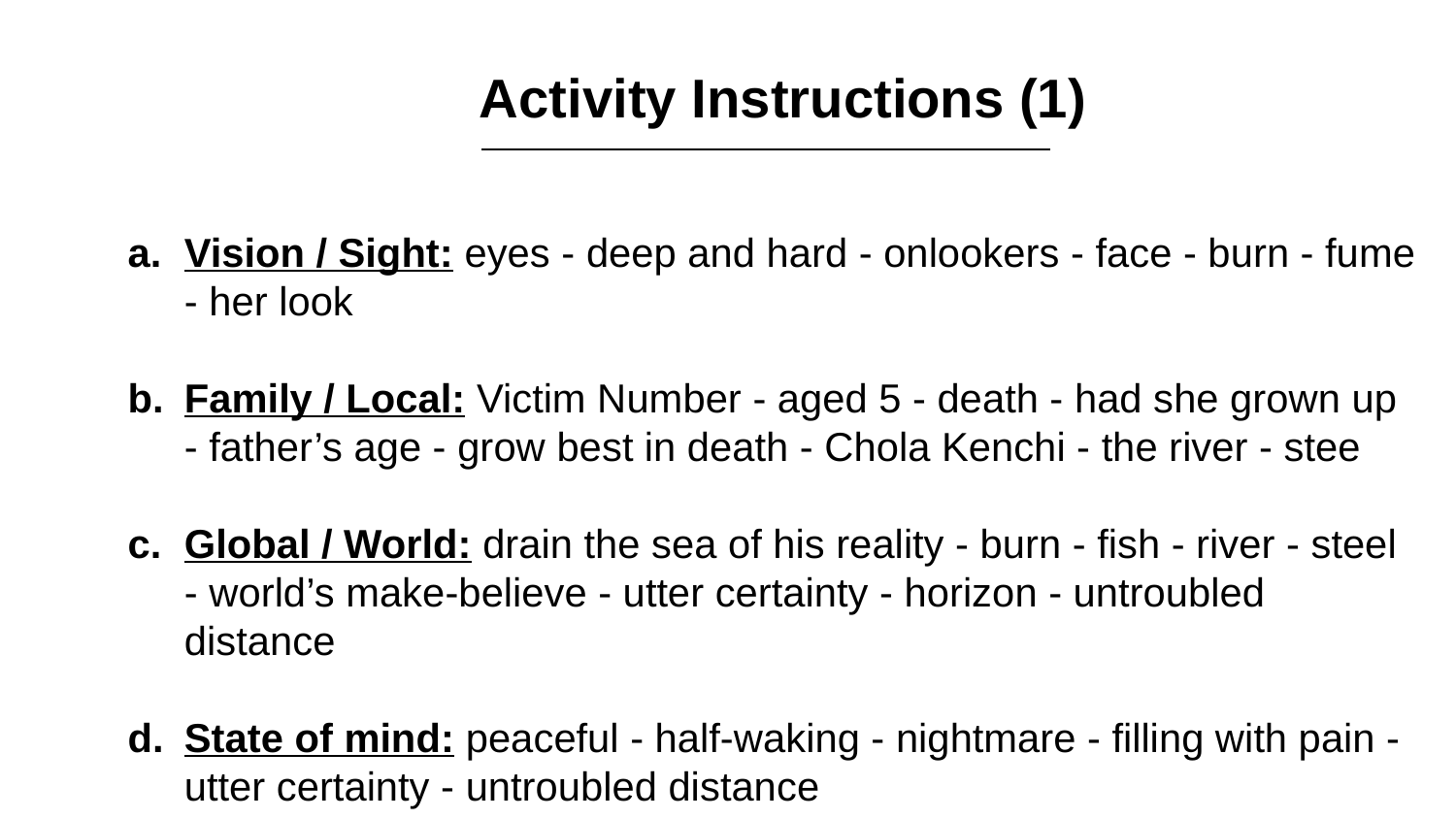

# Activity Instructions (1)
Vision / Sight: eyes - deep and hard - onlookers - face - burn - fume - her look

Family / Local: Victim Number - aged 5 - death - had she grown up - father’s age - grow best in death - Chola Kenchi - the river - stee

Global / World: drain the sea of his reality - burn - fish - river - steel - world’s make-believe - utter certainty - horizon - untroubled distance

State of mind: peaceful - half-waking - nightmare - filling with pain - utter certainty - untroubled distance